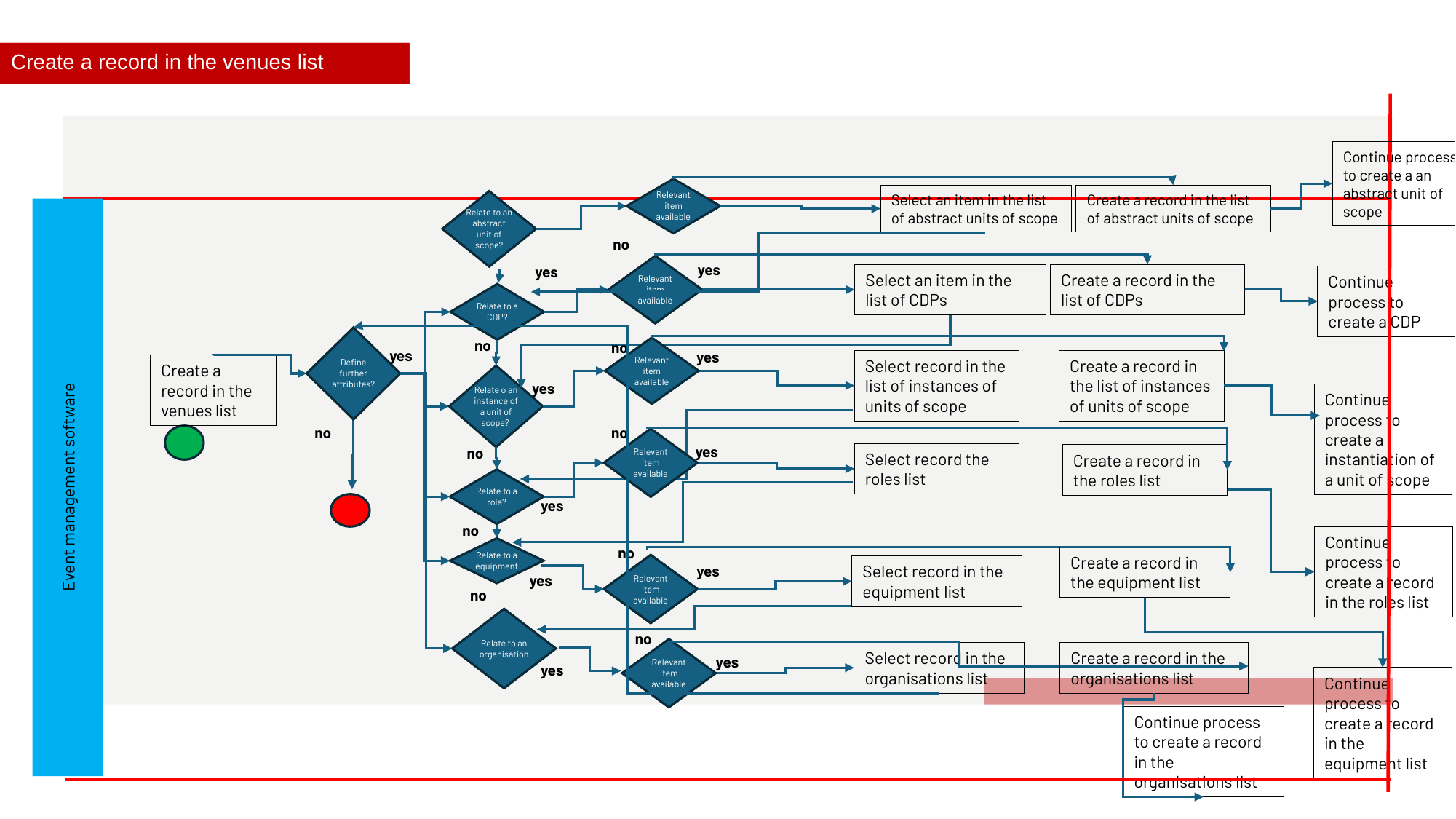

Create a record in the venues list
Continue process to create a an abstract unit of scope
Relevant item available
Select an item in the list of abstract units of scope
Create a record in the list of abstract units of scope
Relate to an abstract unit of scope?
no
yes
Relevant item available
yes
Select an item in the list of CDPs
Create a record in the list of CDPs
Continue process to create a CDP
Relate to a CDP?
Define further attributes?
no
no
Relevant item available
yes
yes
Select record in the list of instances of units of scope
Create a record in the list of instances of units of scope
Create a record in the  venues list
Relate o an instance of a unit of scope?
yes
Continue process to create a instantiation of a unit of scope
no
no

Relevant item available
yes
no

Event management software

Select record the roles list
Create a record in the roles list
Relate to a role?
yes

no
Continue process to create a record in the roles list
Relate to a equipment
no
Create a record in the equipment list
Relevant item available
Select record in the equipment list
yes
yes
no
Relate to an organisation
no
Relevant item available
Select record in the organisations list
Create a record in the organisations list
yes
yes
Continue process to create a record in the equipment list
Continue process to create a record in the organisations list